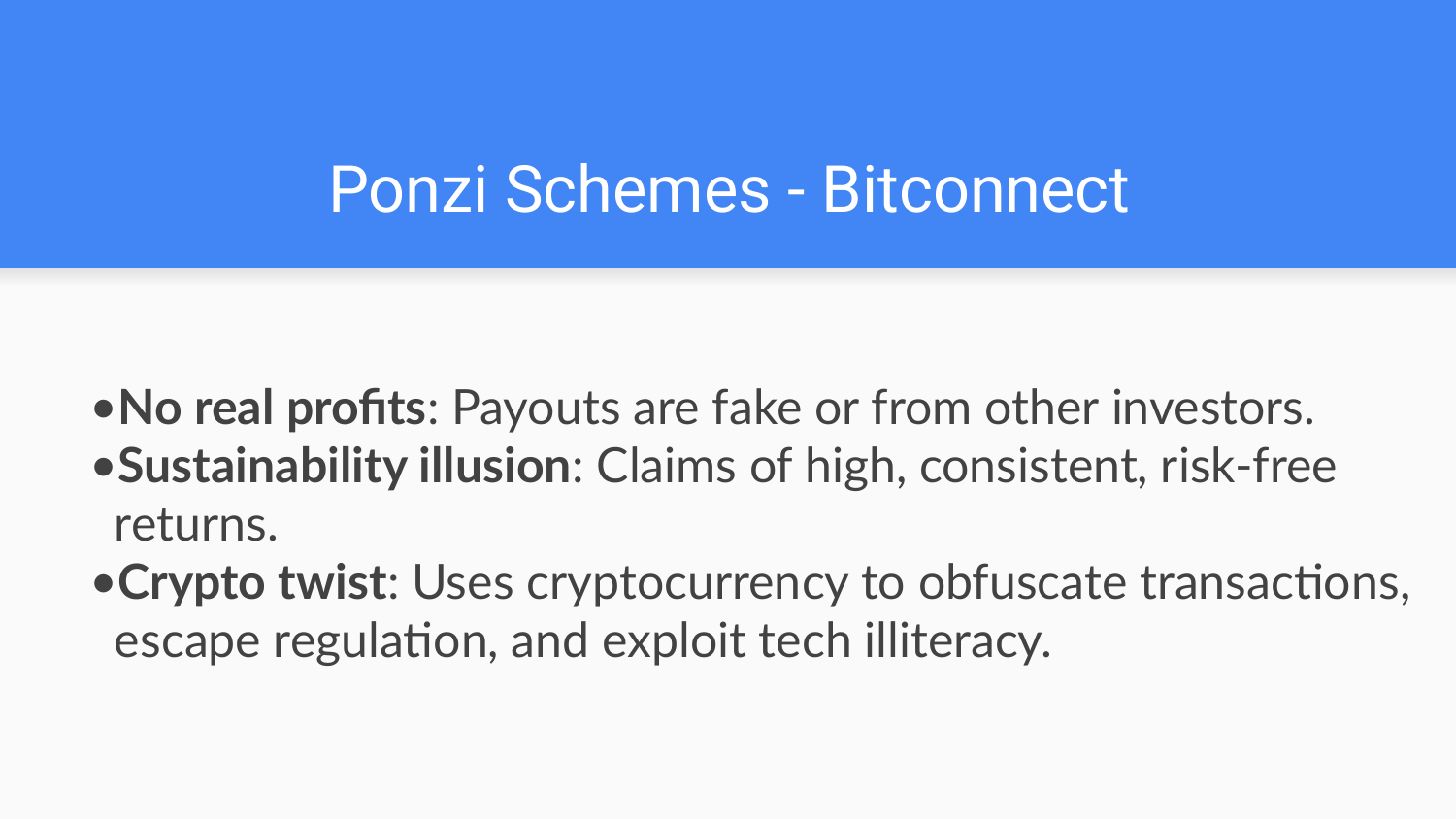

# Ponzi Schemes - Bitconnect
No real profits: Payouts are fake or from other investors.
Sustainability illusion: Claims of high, consistent, risk-free
  returns.
Crypto twist: Uses cryptocurrency to obfuscate transactions,
  escape regulation, and exploit tech illiteracy.